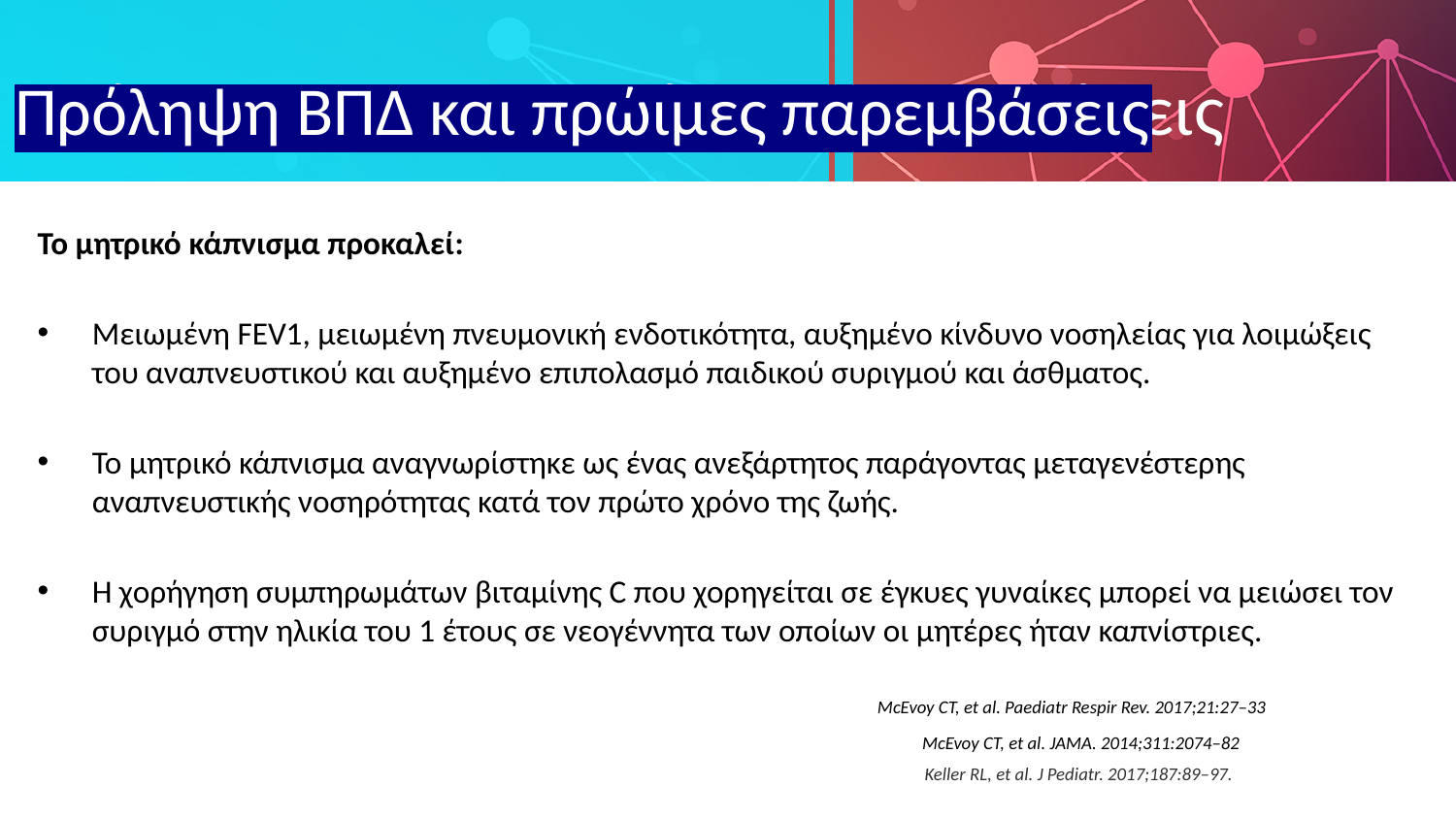

Πρόληψη ΒΠΔ και πρώιμες παρεμβάσεις
Πρόληψη ΒΠΔ και πρώιμες παρεμβάσεις
Το μητρικό κάπνισμα προκαλεί:

Mειωμένη FEV1, μειωμένη πνευμονική ενδοτικότητα, αυξημένο κίνδυνο νοσηλείας για λοιμώξεις του αναπνευστικού και αυξημένο επιπολασμό παιδικού συριγμού και άσθματος.

Το μητρικό κάπνισμα αναγνωρίστηκε ως ένας ανεξάρτητος παράγοντας μεταγενέστερης αναπνευστικής νοσηρότητας κατά τον πρώτο χρόνο της ζωής.

Η χορήγηση συμπηρωμάτων βιταμίνης C που χορηγείται σε έγκυες γυναίκες μπορεί να μειώσει τον συριγμό στην ηλικία του 1 έτους σε νεογέννητα των οποίων οι μητέρες ήταν καπνίστριες.

McEvoy CT, et al. Paediatr Respir Rev. 2017;21:27–33
 McEvoy CT, et al. JAMA. 2014;311:2074–82
Keller RL, et al. J Pediatr. 2017;187:89–97.